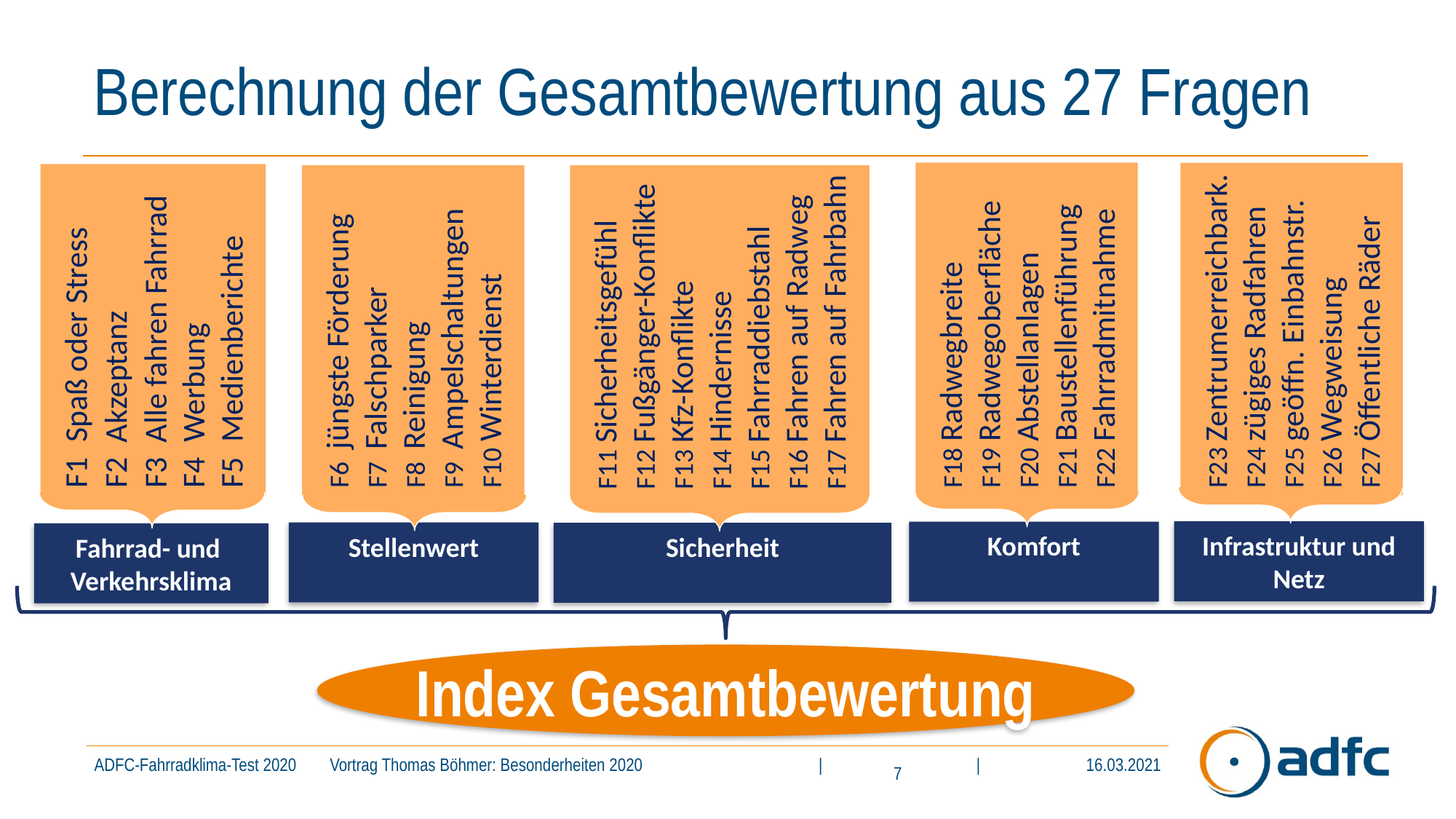

Berechnung der Gesamtbewertung aus 27 Fragen

F18 Radwegbreite
F19 Radwegoberfläche
F20 Abstellanlagen
F21 Baustellenführung
F22 Fahrradmitnahme
F23 Zentrumerreichbark.
F24 zügiges Radfahren
F25 geöffn. Einbahnstr.
F26 Wegweisung
F27 Öffentliche Räder
F1  Spaß oder Stress
F2  Akzeptanz
F3  Alle fahren Fahrrad
F4  Werbung
F5  Medienberichte
F6  jüngste Förderung
F7  Falschparker
F8  Reinigung
F9  Ampelschaltungen
F10 Winterdienst
F11 Sicherheitsgefühl
F12 Fußgänger-Konflikte
F13 Kfz-Konflikte
F14 Hindernisse
F15 Fahrraddiebstahl
F16 Fahren auf Radweg
F17 Fahren auf Fahrbahn

Infrastruktur und Netz
Komfort

Stellenwert

Sicherheit

Fahrrad- und  Verkehrsklima
Index Gesamtbewertung